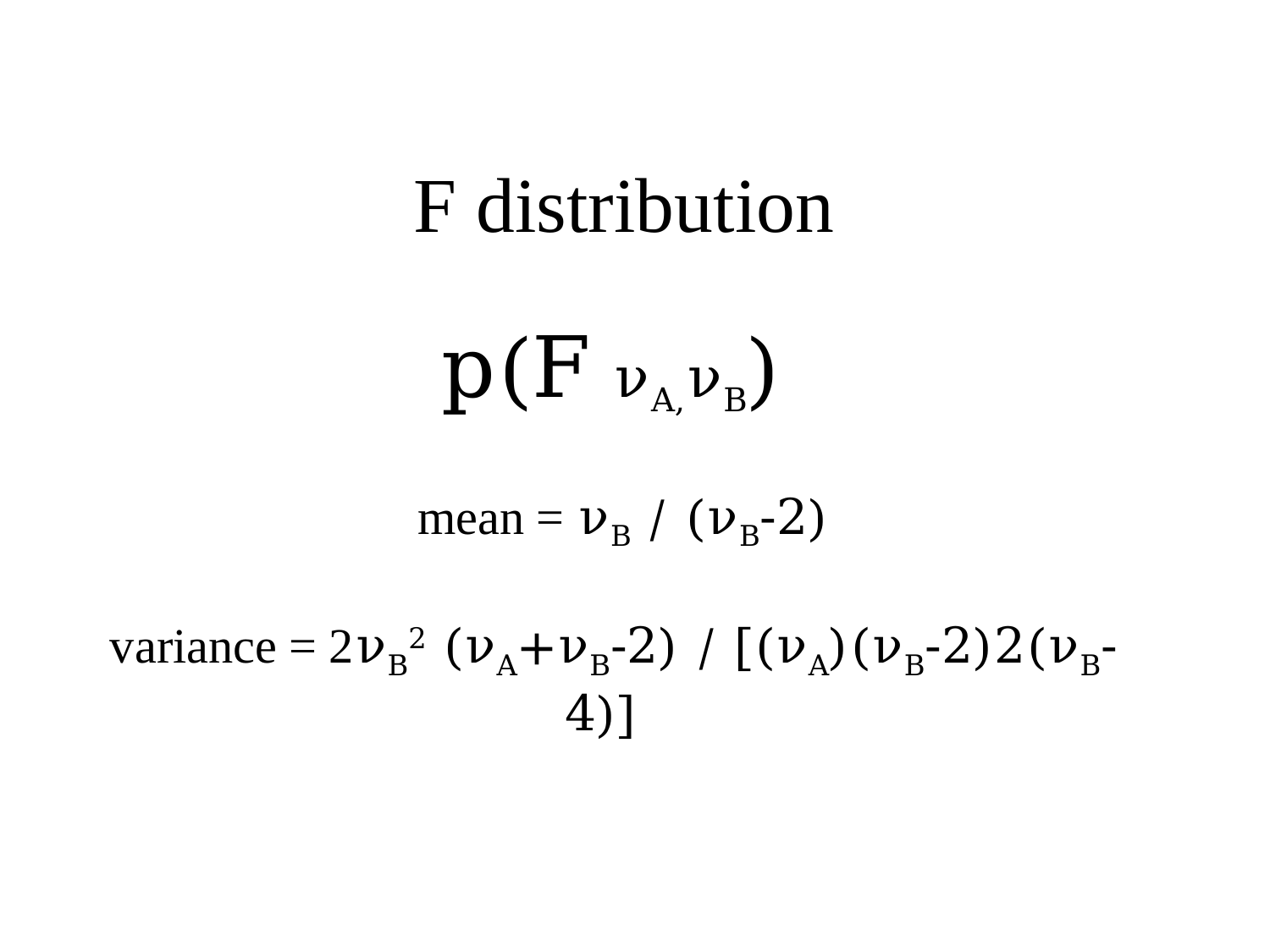

# F distribution
p(F νA,νB)
mean = νB / (νB-2)
variance = 2νB2 (νA+νB-2) / [(νA)(νB-2)2(νB-4)]